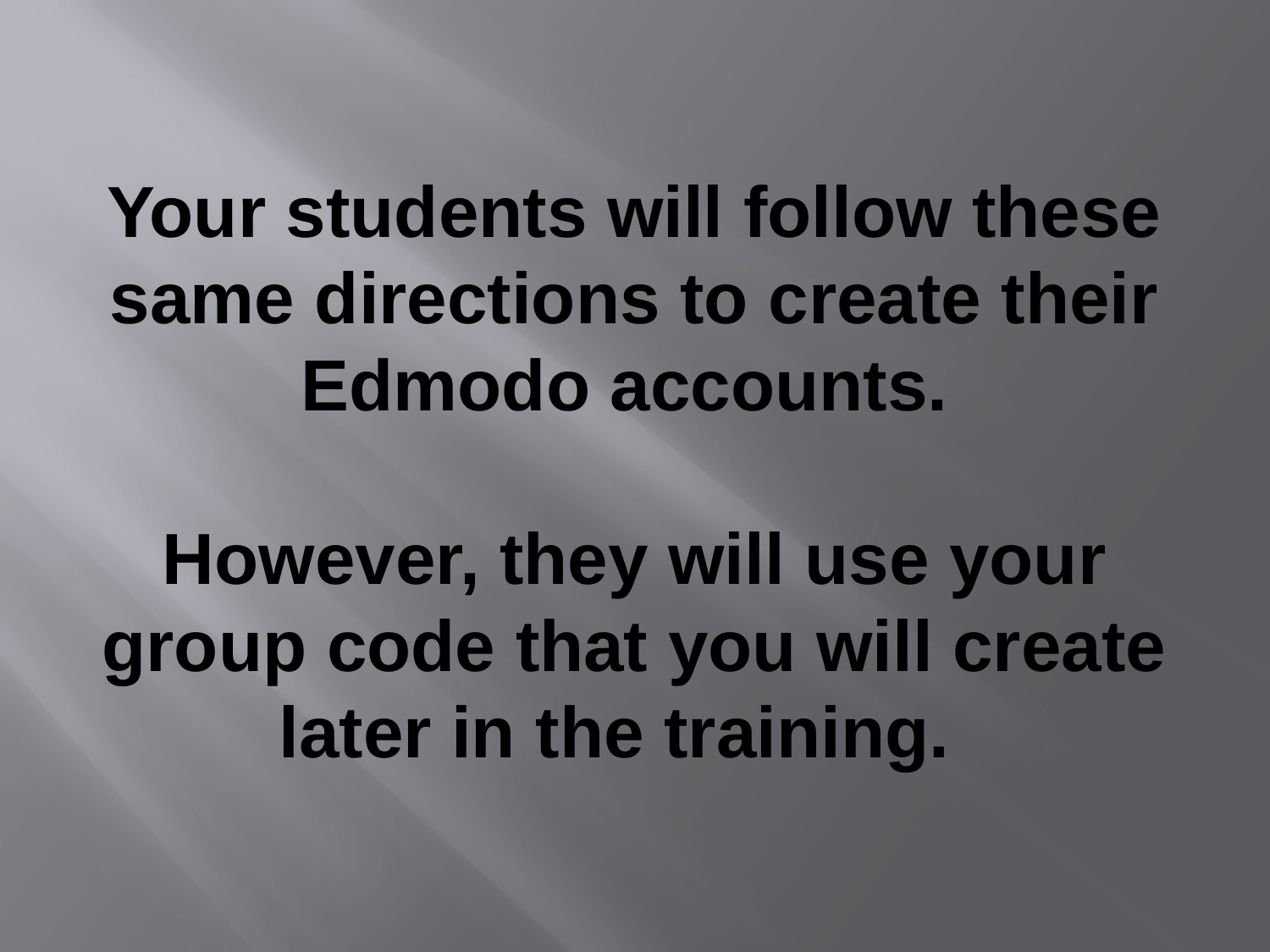

# Your students will follow these same directions to create their Edmodo accounts. However, they will use your group code that you will create later in the training.